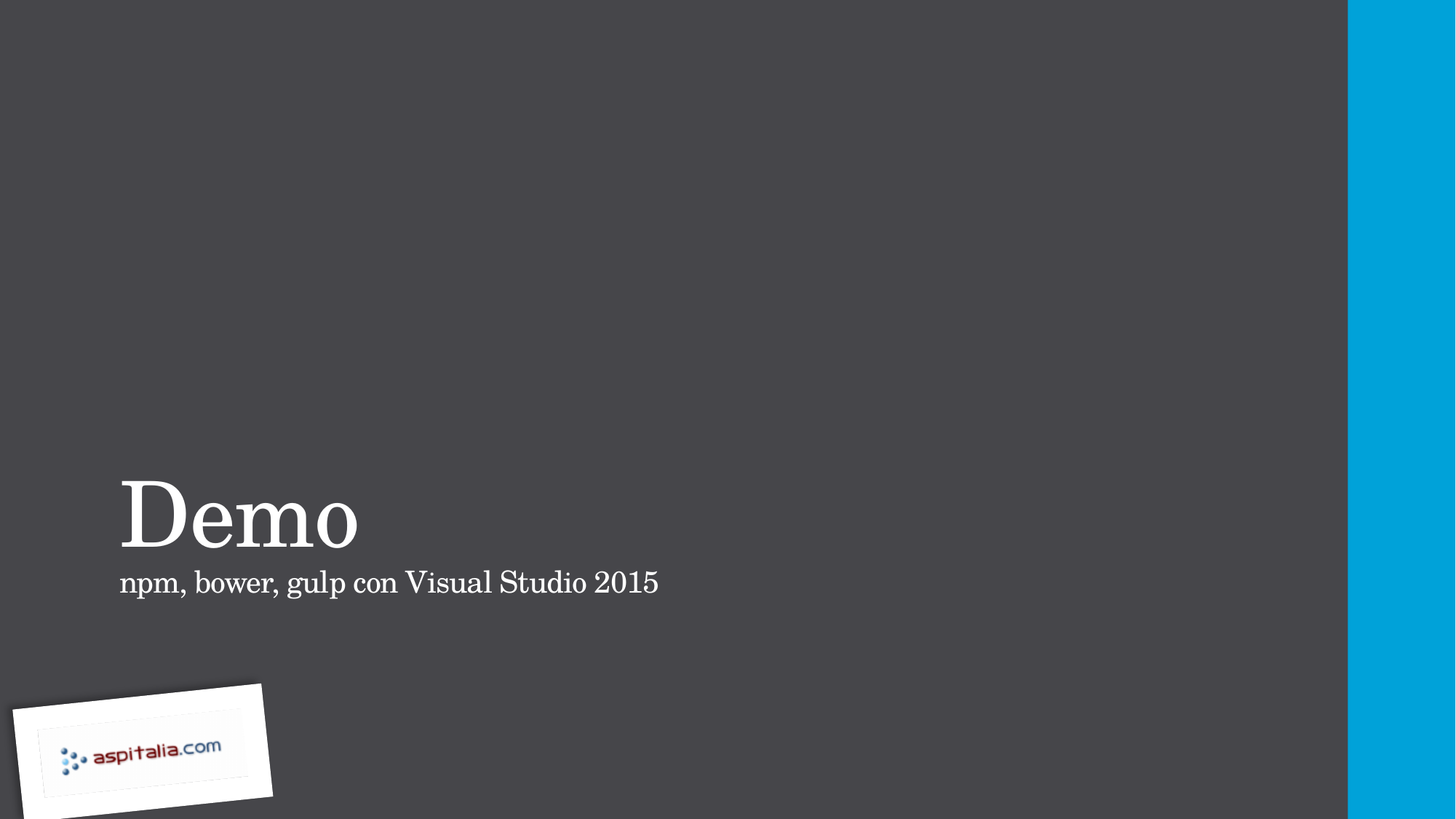

# Demo npm, bower, gulp con Visual Studio 2015